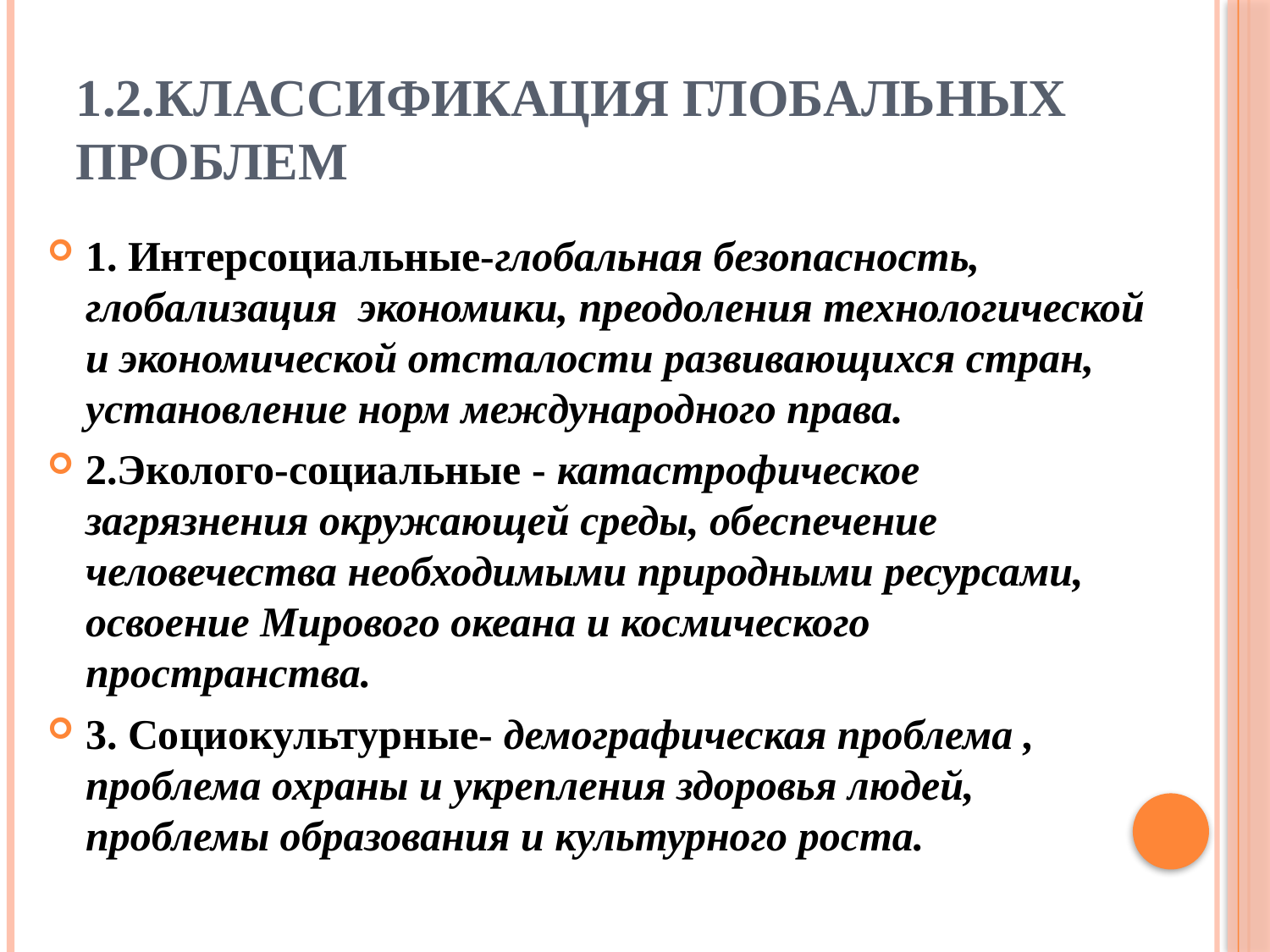

# 1.2.Классификация глобальных проблем
1. Интерсоциальные-глобальная безопасность, глобализация  экономики, преодоления технологической и экономической отсталости развивающихся стран, установление норм международного права.
2.Эколого-социальные - катастрофическое загрязнения окружающей среды, обеспечение человечества необходимыми природными ресурсами, освоение Мирового океана и космического пространства.
3. Социокультурные- демографическая проблема , проблема охраны и укрепления здоровья людей, проблемы образования и культурного роста.